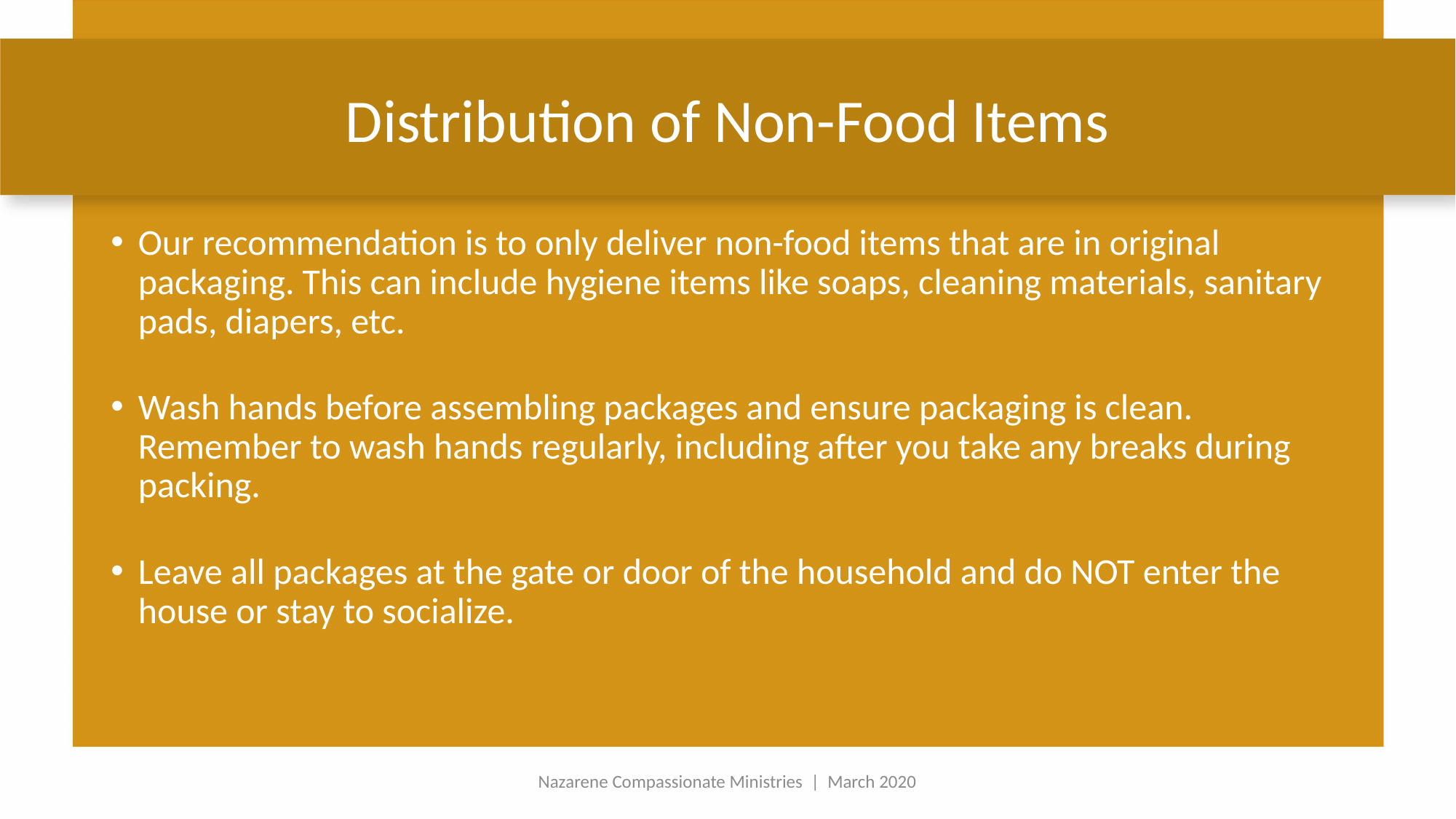

# Distribution of Non-Food Items
Our recommendation is to only deliver non-food items that are in original packaging. This can include hygiene items like soaps, cleaning materials, sanitary pads, diapers, etc.

Wash hands before assembling packages and ensure packaging is clean. Remember to wash hands regularly, including after you take any breaks during packing.

Leave all packages at the gate or door of the household and do NOT enter the house or stay to socialize.
Nazarene Compassionate Ministries  |  March 2020